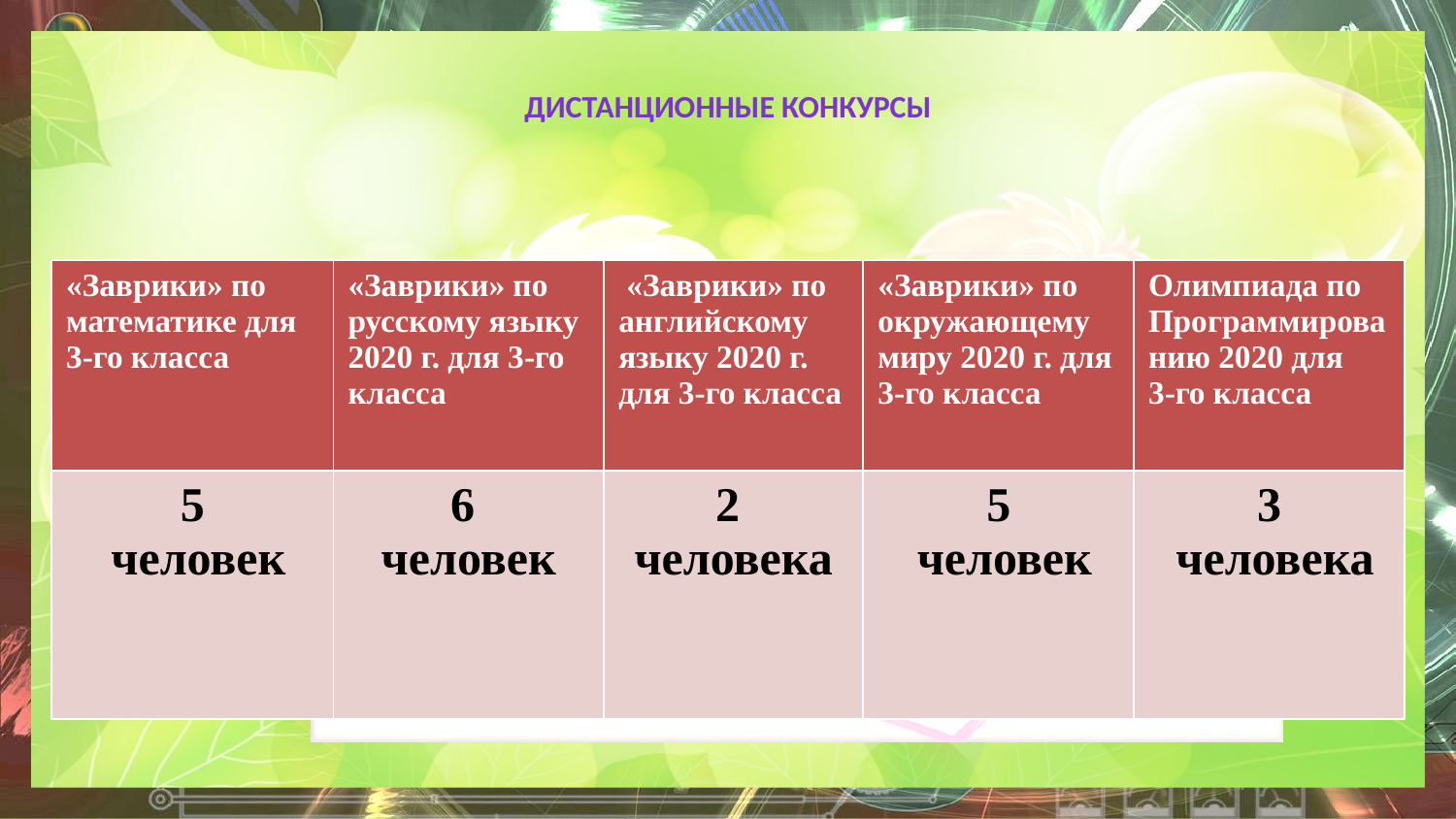

# Дистанционные конкурсы
| «Заврики» по математике для 3﻿-﻿го класса | «Заврики» по русскому языку 2020 г. для 3﻿-﻿го класса | «Заврики» по английскому языку 2020 г. для 3﻿-﻿го класса | «Заврики» по окружающему миру 2020 г. для 3﻿-﻿го класса | Олимпиада по Программированию 2020 для 3﻿-﻿го класса |
| --- | --- | --- | --- | --- |
| 5 человек | 6 человек | 2 человека | 5 человек | 3 человека |